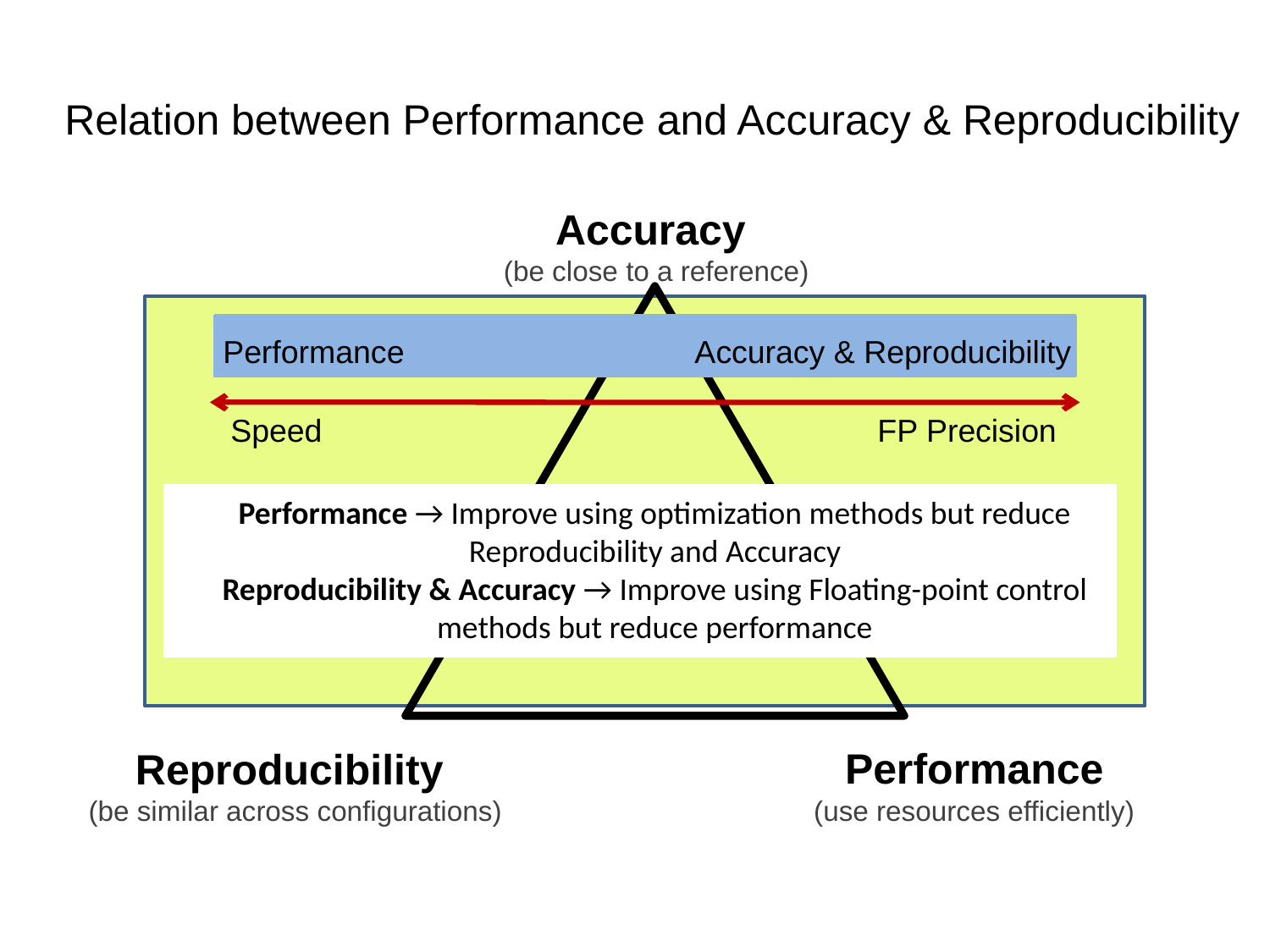

Relation between Performance and Accuracy & Reproducibility
Accuracy
(be close to a reference)

    Performance                                 Accuracy & Reproducibility

Speed
FP Precision

Performance → Improve using optimization methods but reduce Reproducibility and Accuracy
Reproducibility & Accuracy → Improve using Floating-point control methods but reduce performance

Performance
(use resources efficiently)

Reproducibility
(be similar across configurations)